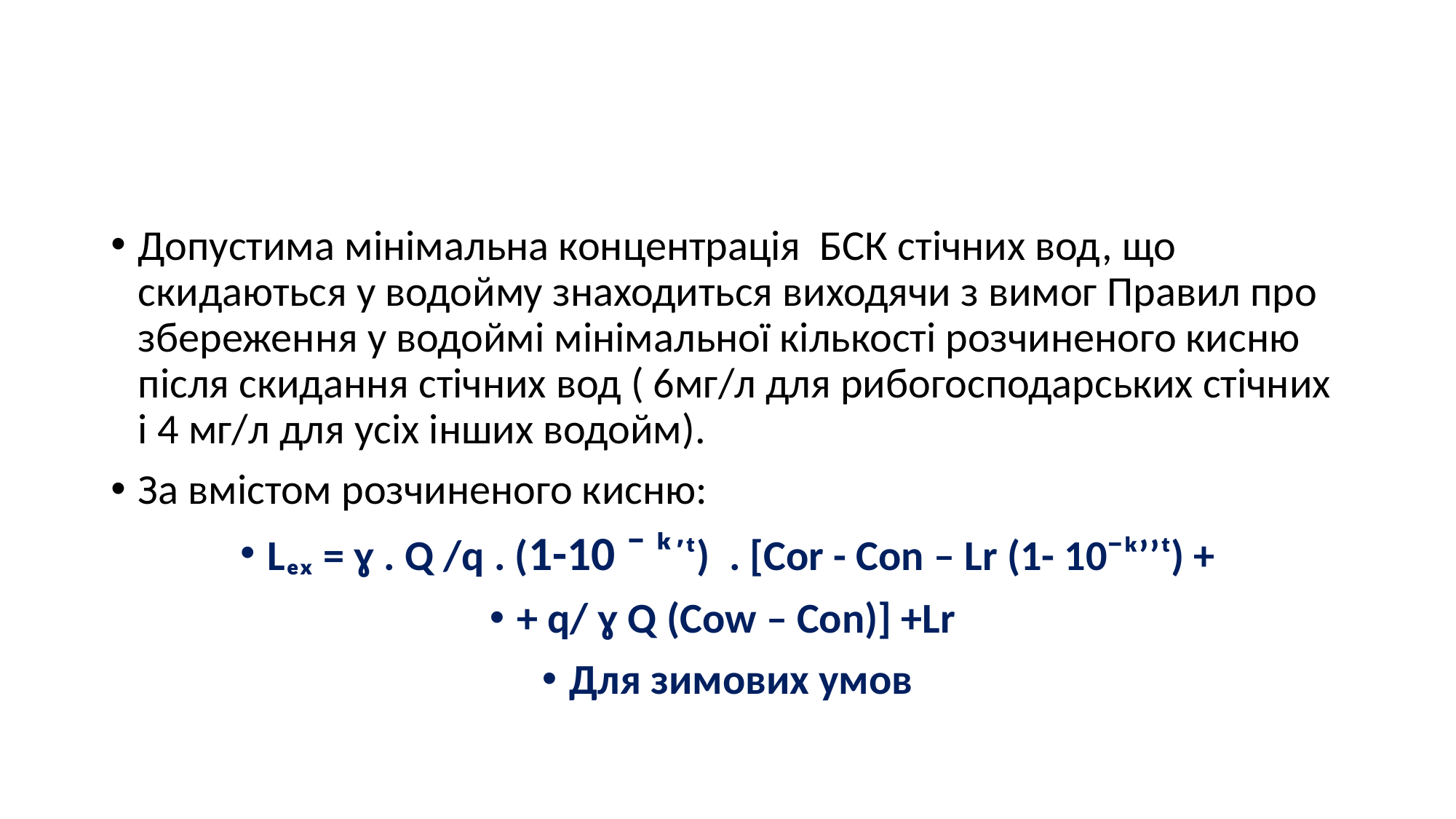

#
Допустима мінімальна концентрація  БСК стічних вод, що скидаються у водойму знаходиться виходячи з вимог Правил про збереження у водоймі мінімальної кількості розчиненого кисню після скидання стічних вод ( 6мг/л для рибогосподарських стічних і 4 мг/л для усіх інших водойм).
За вмістом розчиненого кисню:
Lₑₓ = ɣ . Q /q . (1-10 ¯ ᵏ΄ᵗ)  . [Cor - Con – Lr (1- 10¯ᵏ’’ᵗ) +
+ q/ ɣ Q (Cow – Con)] +Lr
Для зимових умов